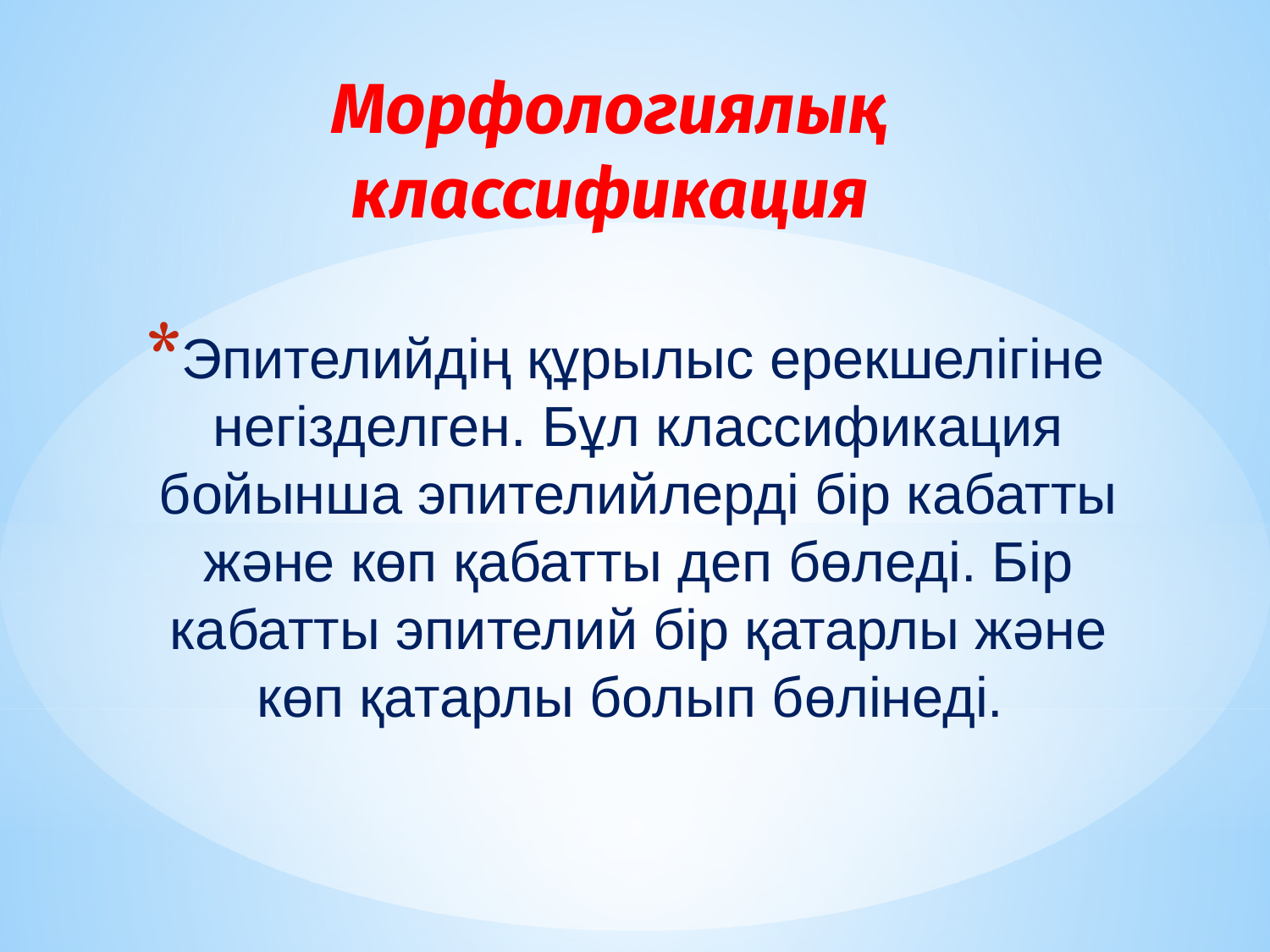

# Морфологиялық классификация
Эпителийдің құрылыс ерекшелігіне негізделген. Бұл классификация бойынша эпителийлерді бір кабатты және көп қабатты деп бөледі. Бір кабатты эпителий бір қатарлы және көп қатарлы болып бөлінеді.